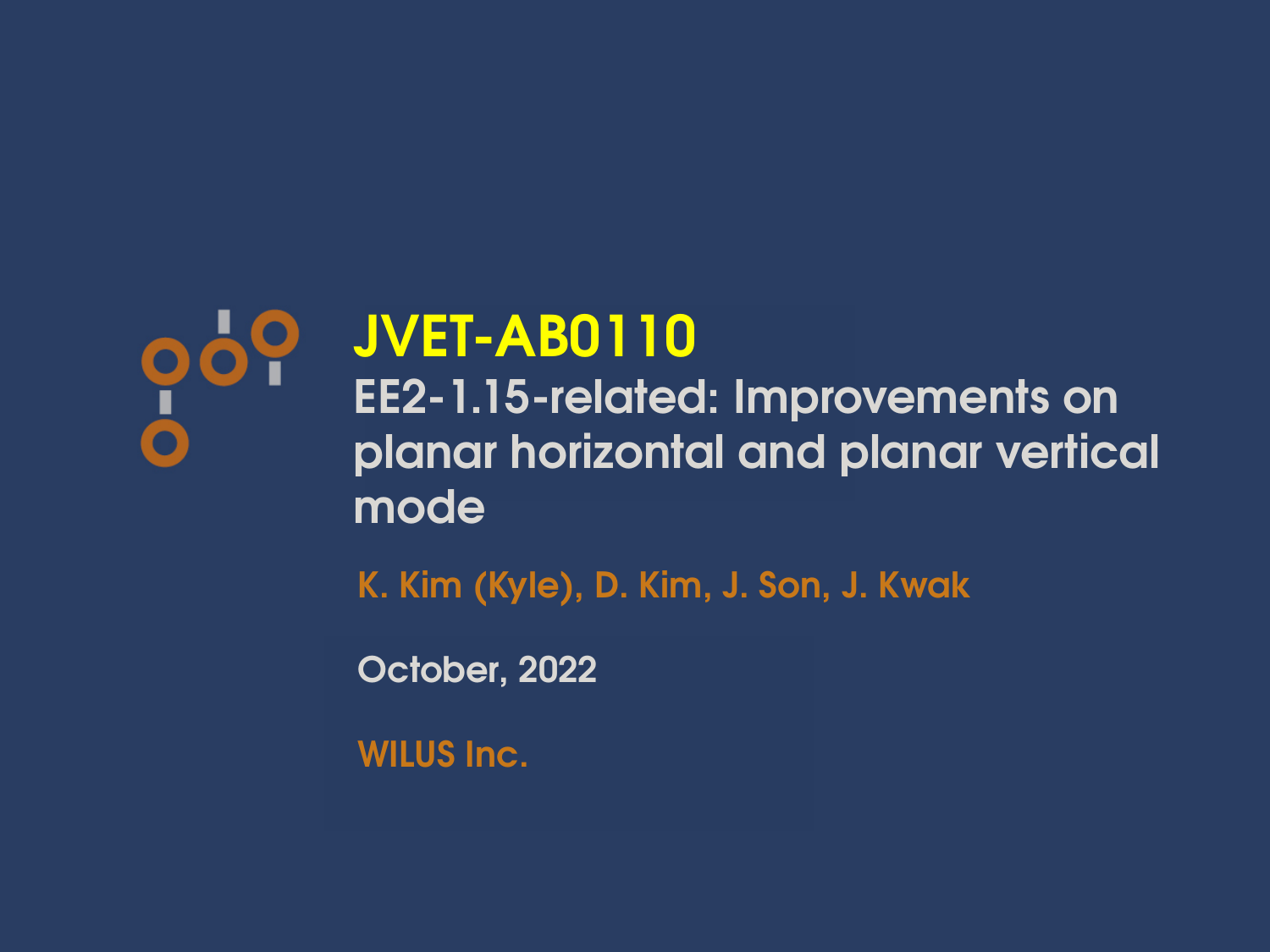

JVET-AB0110
EE2-1.15-related: Improvements on planar horizontal and planar vertical mode
K. Kim (Kyle), D. Kim, J. Son, J. Kwak

October, 2022

WILUS Inc.